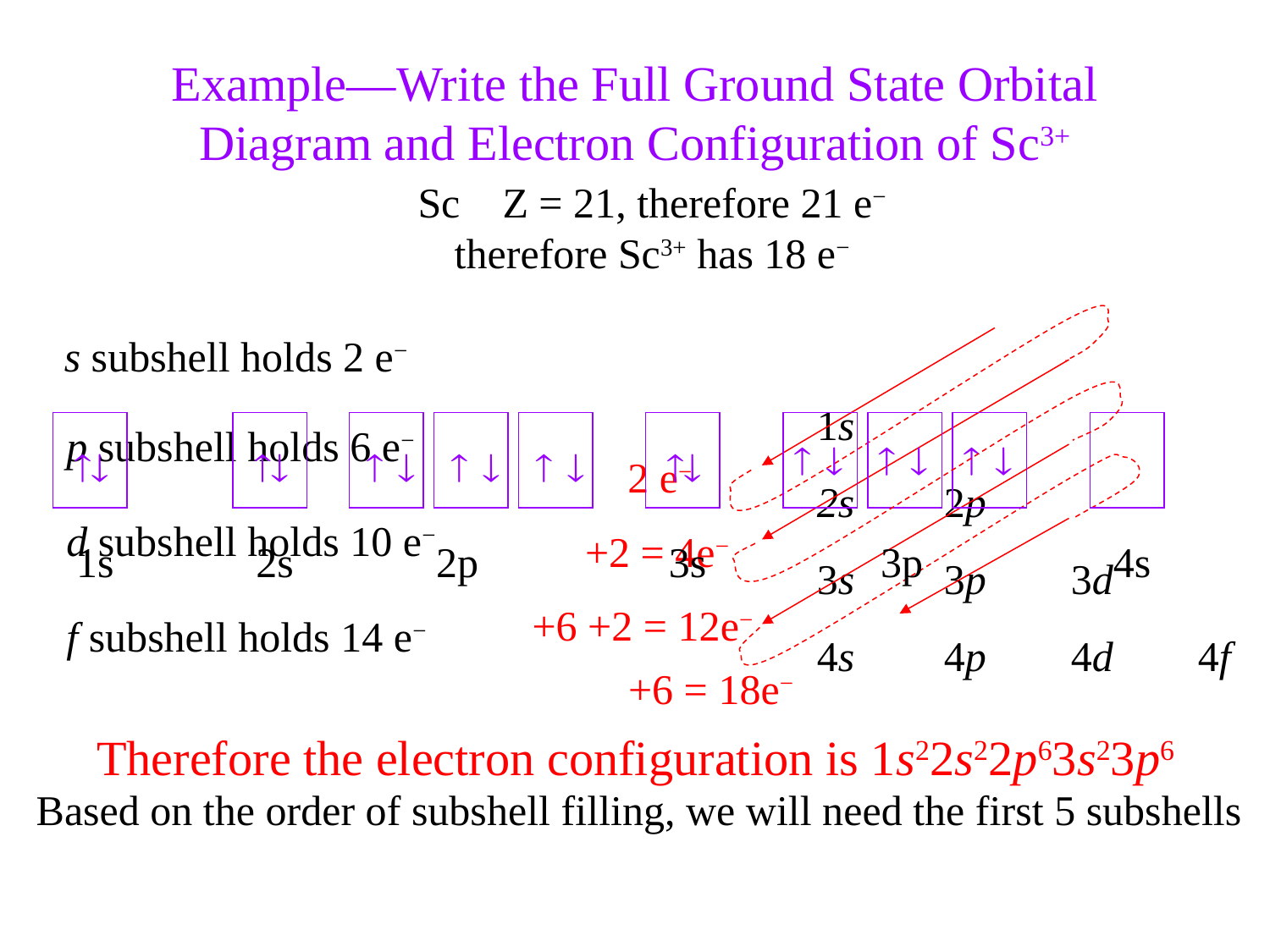

Example—Write the Full Ground State Orbital Diagram and Electron Configuration of Sc3+
Sc    Z = 21, therefore 21 e−
therefore Sc3+ has 18 e−

s subshell holds 2 e−
p subshell holds 6 e−
d subshell holds 10 e−
f subshell holds 14 e−

1s
2s	2p
3s	3p	3d
4s	4p	4d	4f

1s
2s
2p
3s
3p
4s
↑
↓
↑
↓
↑
↓
↑↓
↑↓
↑
↓
↑
↓
↑
↓
↑↓
2 e−

+2 = 4e−

+6 +2 = 12e−
+6 = 18e−
Therefore the electron configuration is 1s22s22p63s23p6
Based on the order of subshell filling, we will need the first 5 subshells